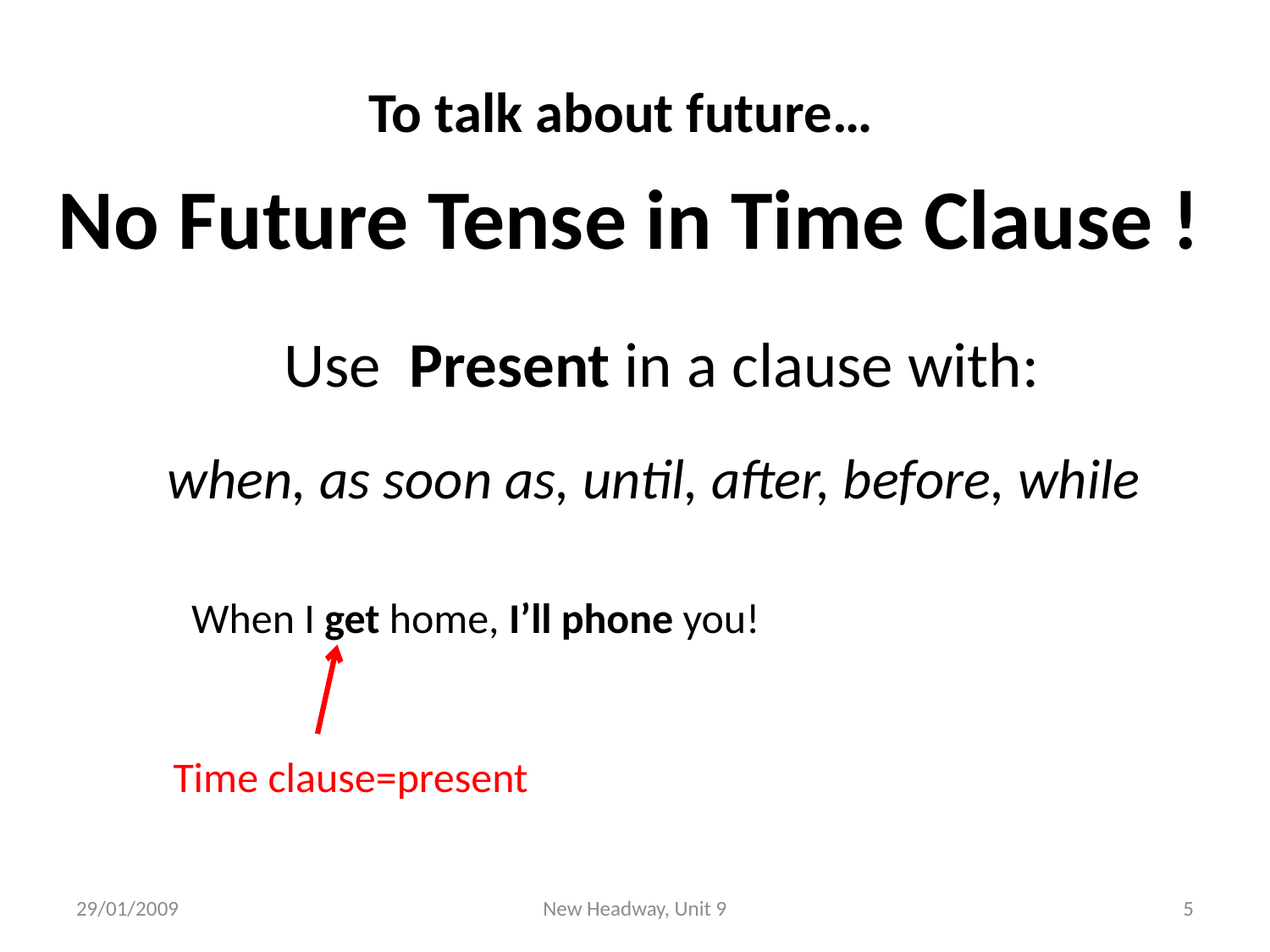

To talk about future…
No Future Tense in Time Clause !
Use  Present in a clause with:
when, as soon as, until, after, before, while

When I get home, I’ll phone you!
Time clause=present
29/01/2009
New Headway, Unit 9
5